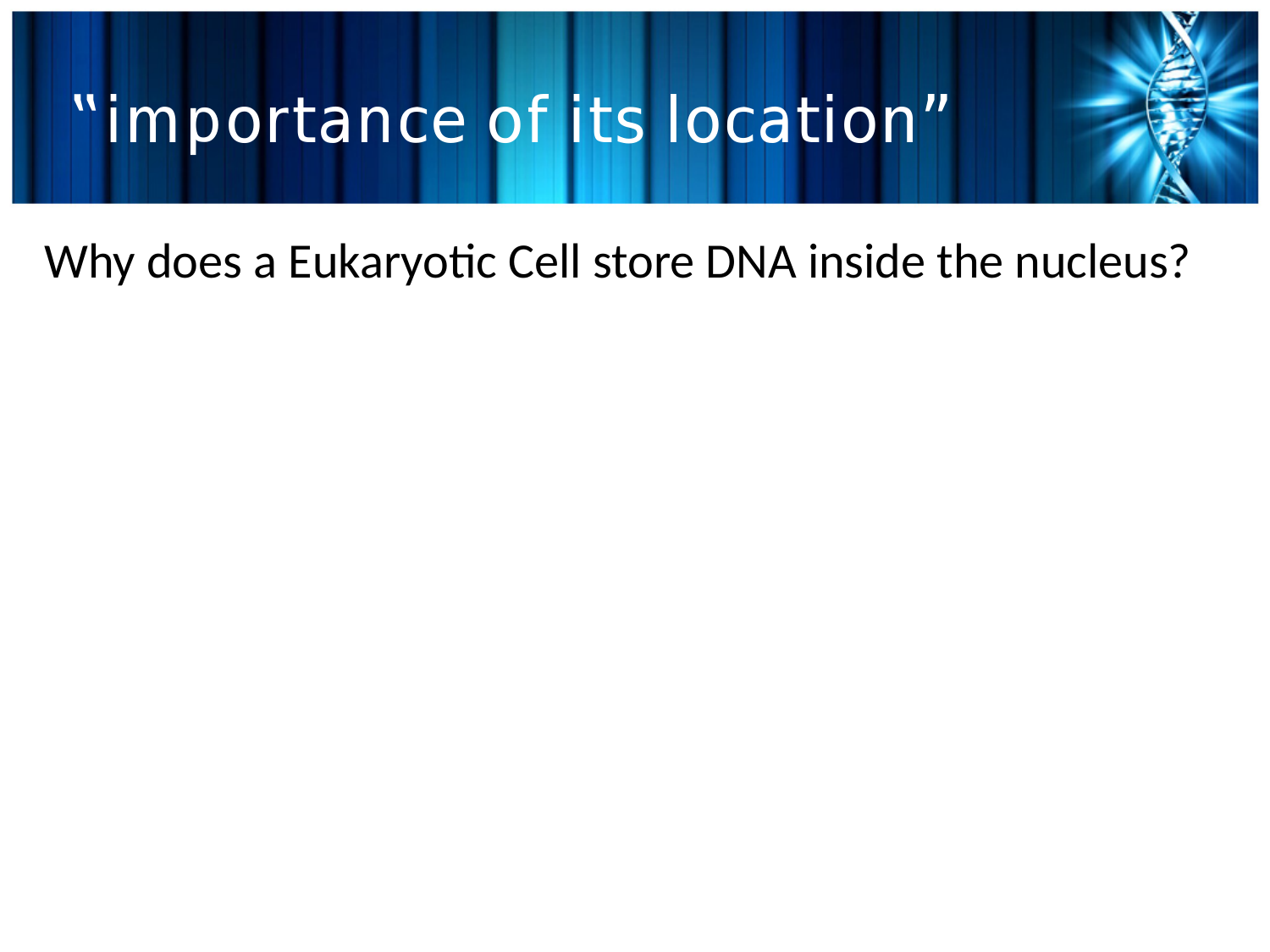

# “importance of its location”
Why does a Eukaryotic Cell store DNA inside the nucleus?